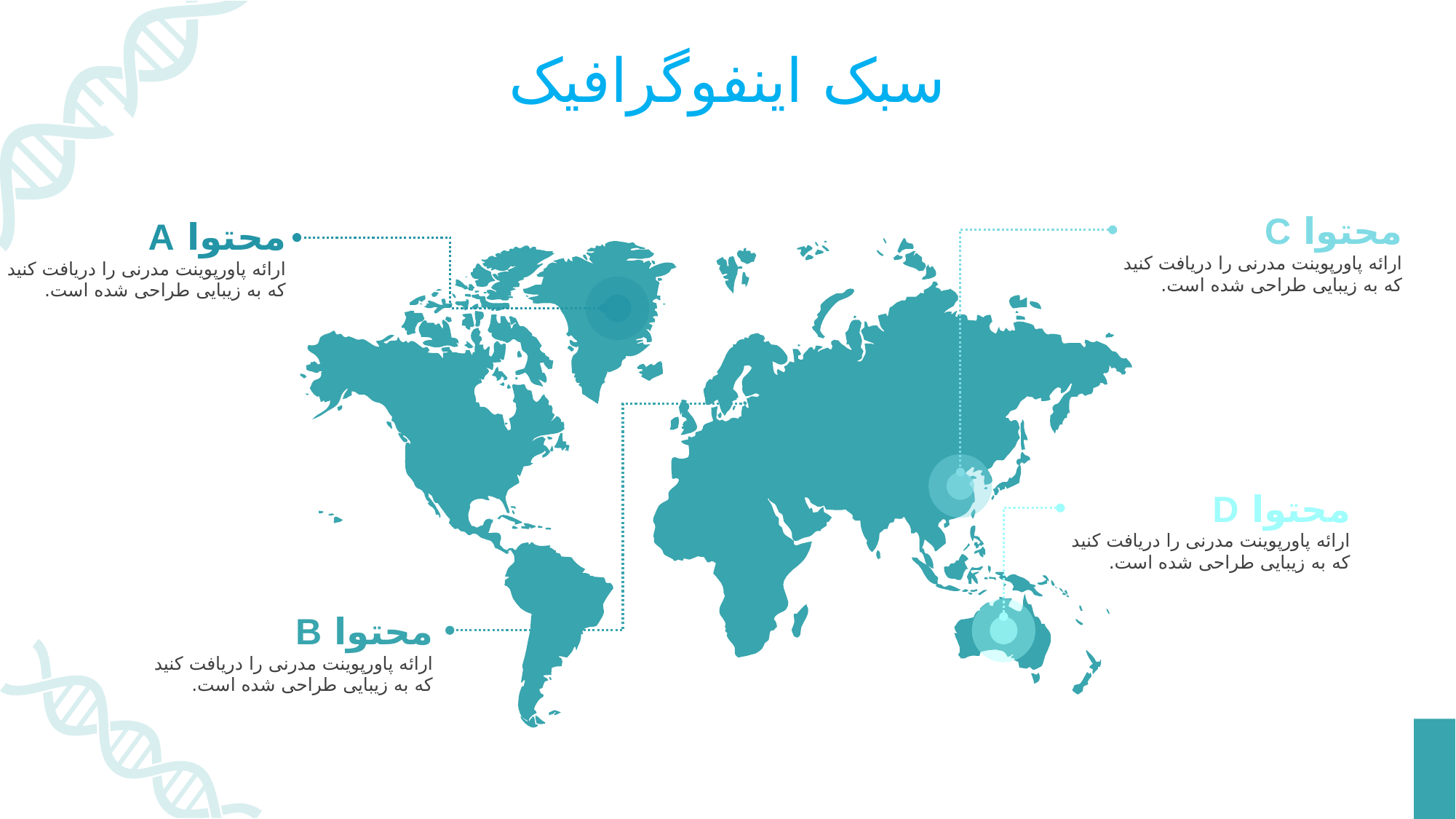

سبک اینفوگرافیک
محتوا C
ارائه پاورپوینت مدرنی را دریافت کنید که به زیبایی طراحی شده است.
محتوا A
ارائه پاورپوینت مدرنی را دریافت کنید که به زیبایی طراحی شده است.

محتوا D
ارائه پاورپوینت مدرنی را دریافت کنید که به زیبایی طراحی شده است.

محتوا B
ارائه پاورپوینت مدرنی را دریافت کنید که به زیبایی طراحی شده است.